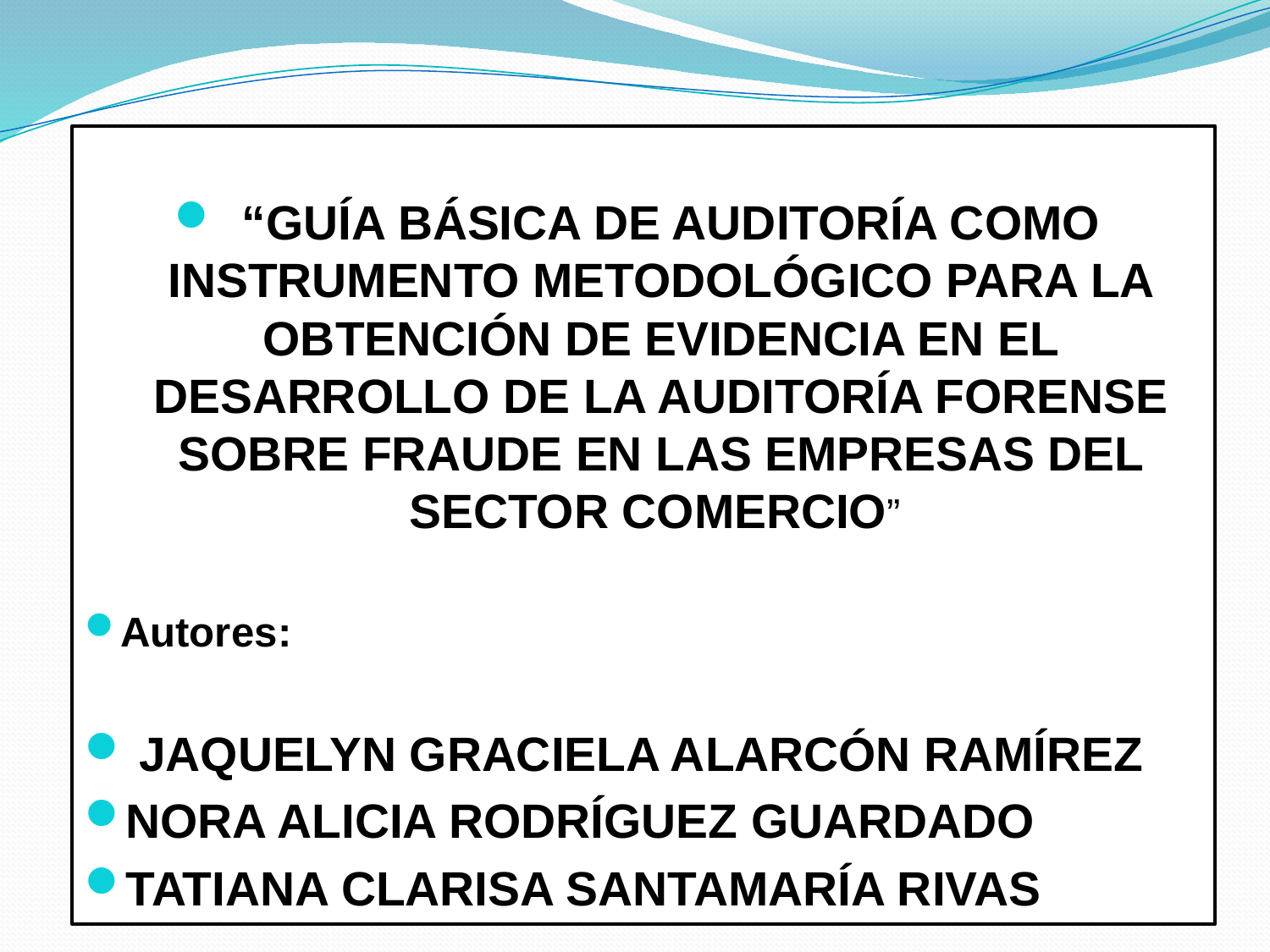

“GUÍA BÁSICA DE AUDITORÍA COMO INSTRUMENTO METODOLÓGICO PARA LA OBTENCIÓN DE EVIDENCIA EN EL DESARROLLO DE LA AUDITORÍA FORENSE SOBRE FRAUDE EN LAS EMPRESAS DEL SECTOR COMERCIO”

Autores:

 JAQUELYN GRACIELA ALARCÓN RAMÍREZ
NORA ALICIA RODRÍGUEZ GUARDADO
TATIANA CLARISA SANTAMARÍA RIVAS